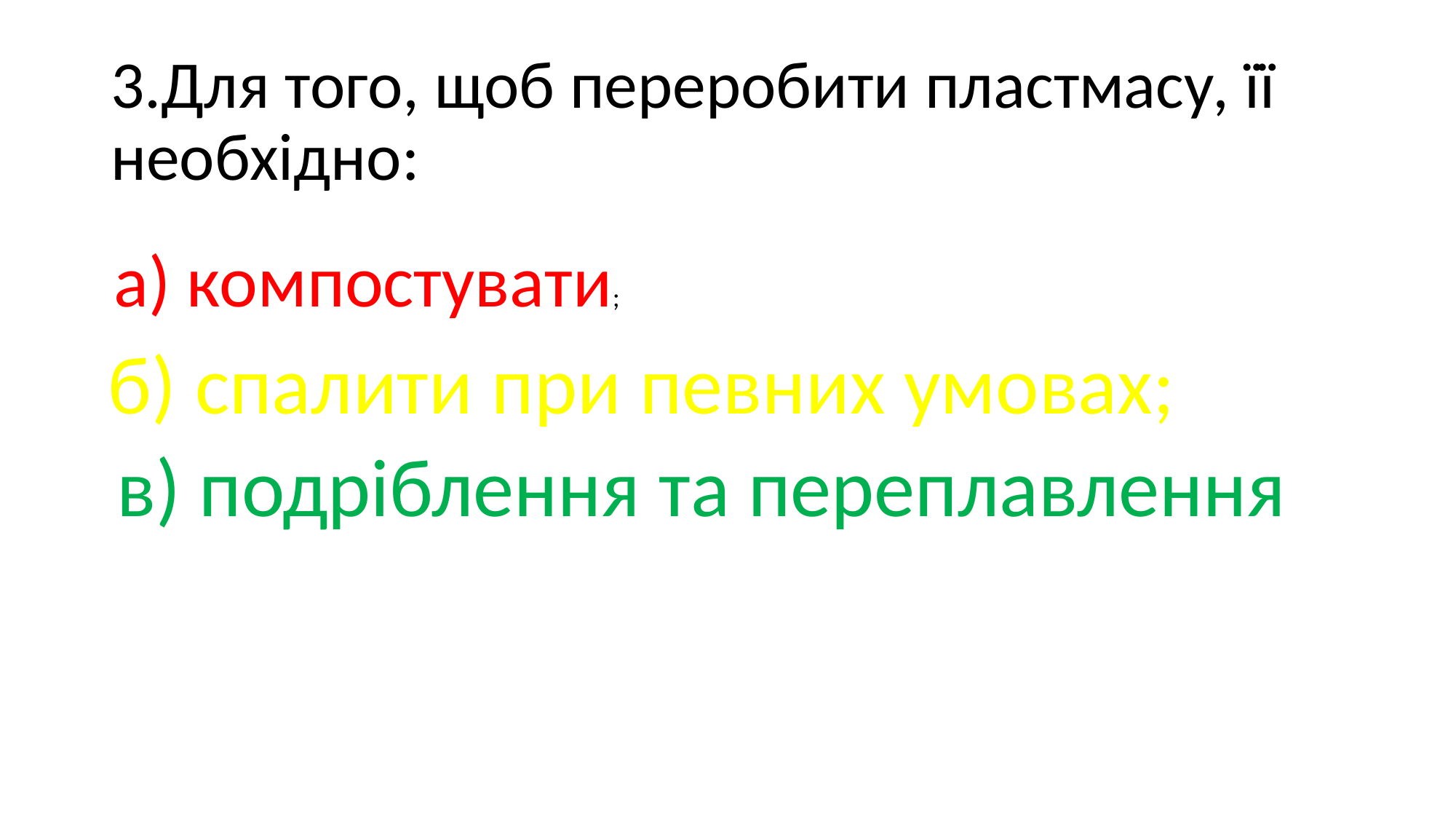

# 3.Для того, щоб переробити пластмасу, її необхідно:
а) компостувати;
б) спалити при певних умовах;
в) подріблення та переплавлення